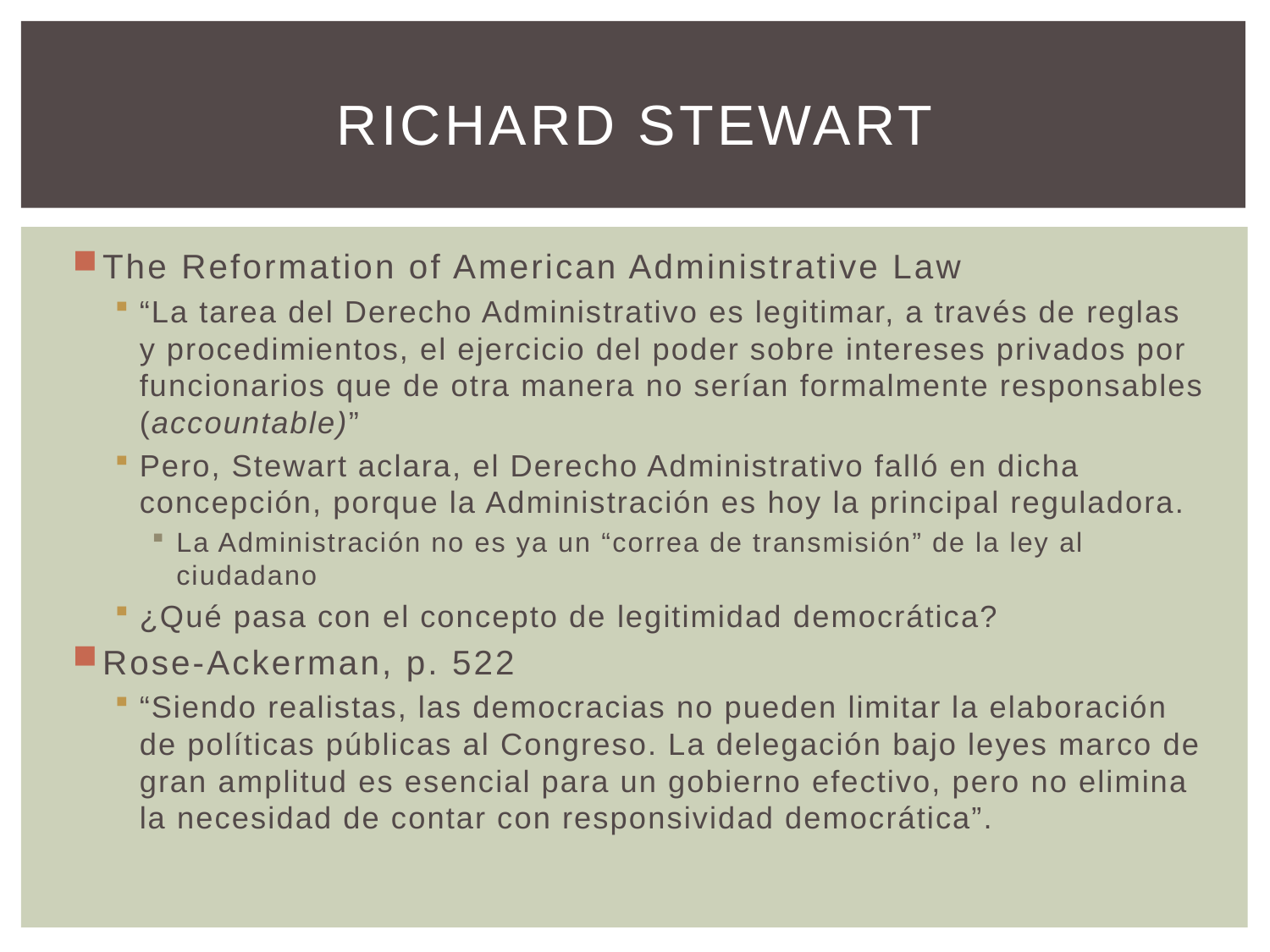

# Richard stewart
The Reformation of American Administrative Law
“La tarea del Derecho Administrativo es legitimar, a través de reglas y procedimientos, el ejercicio del poder sobre intereses privados por funcionarios que de otra manera no serían formalmente responsables (accountable)”
Pero, Stewart aclara, el Derecho Administrativo falló en dicha concepción, porque la Administración es hoy la principal reguladora.
La Administración no es ya un “correa de transmisión” de la ley al ciudadano
¿Qué pasa con el concepto de legitimidad democrática?
Rose-Ackerman, p. 522
“Siendo realistas, las democracias no pueden limitar la elaboración de políticas públicas al Congreso. La delegación bajo leyes marco de gran amplitud es esencial para un gobierno efectivo, pero no elimina la necesidad de contar con responsividad democrática”.